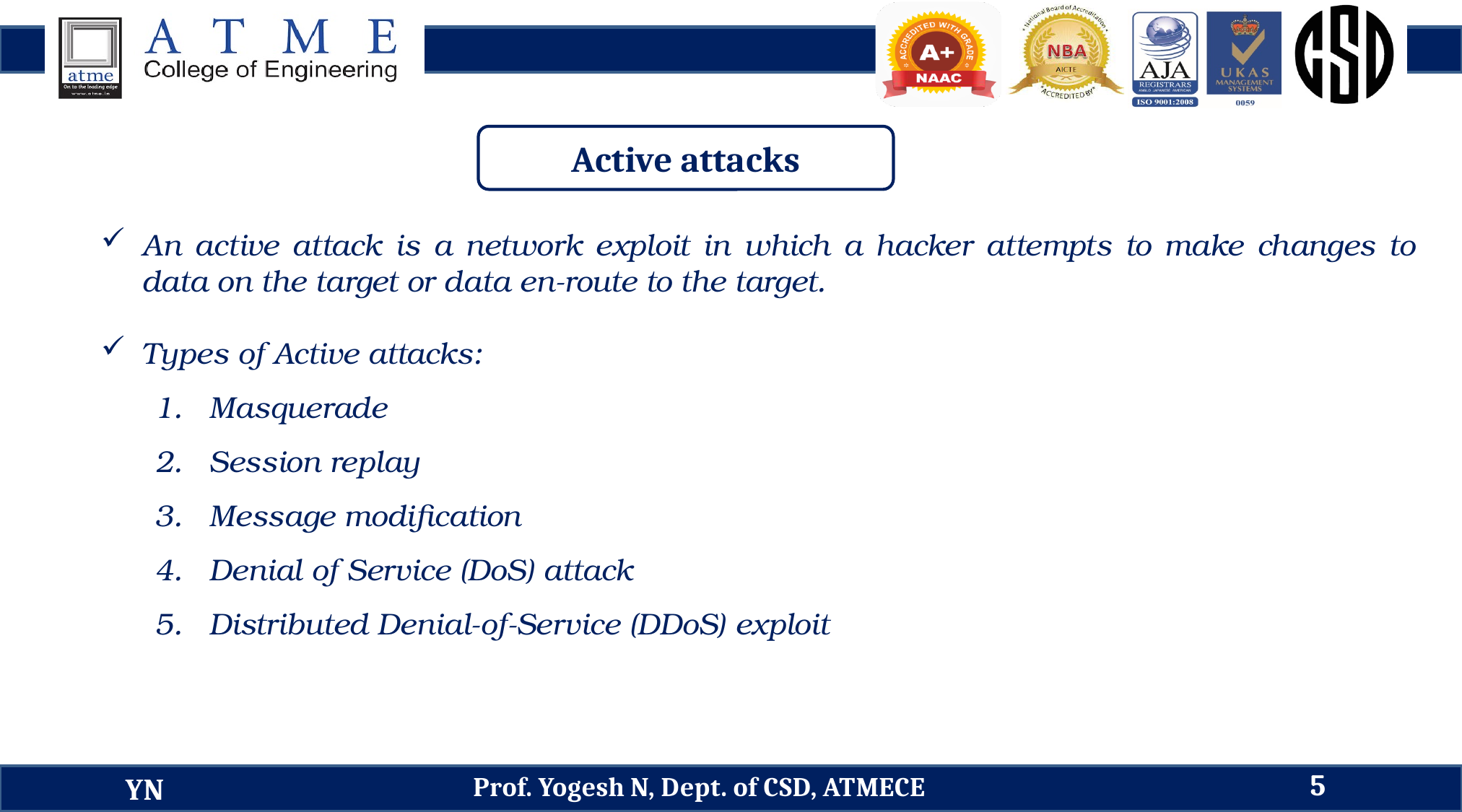

Active attacks
An active attack is a network exploit in which a hacker attempts to make changes to data on the target or data en-route to the target.

Types of Active attacks:
Masquerade
Session replay
Message modification
Denial of Service (DoS) attack
Distributed Denial-of-Service (DDoS) exploit
5
Prof. Yogesh N, Dept. of CSD, ATMECE
YN